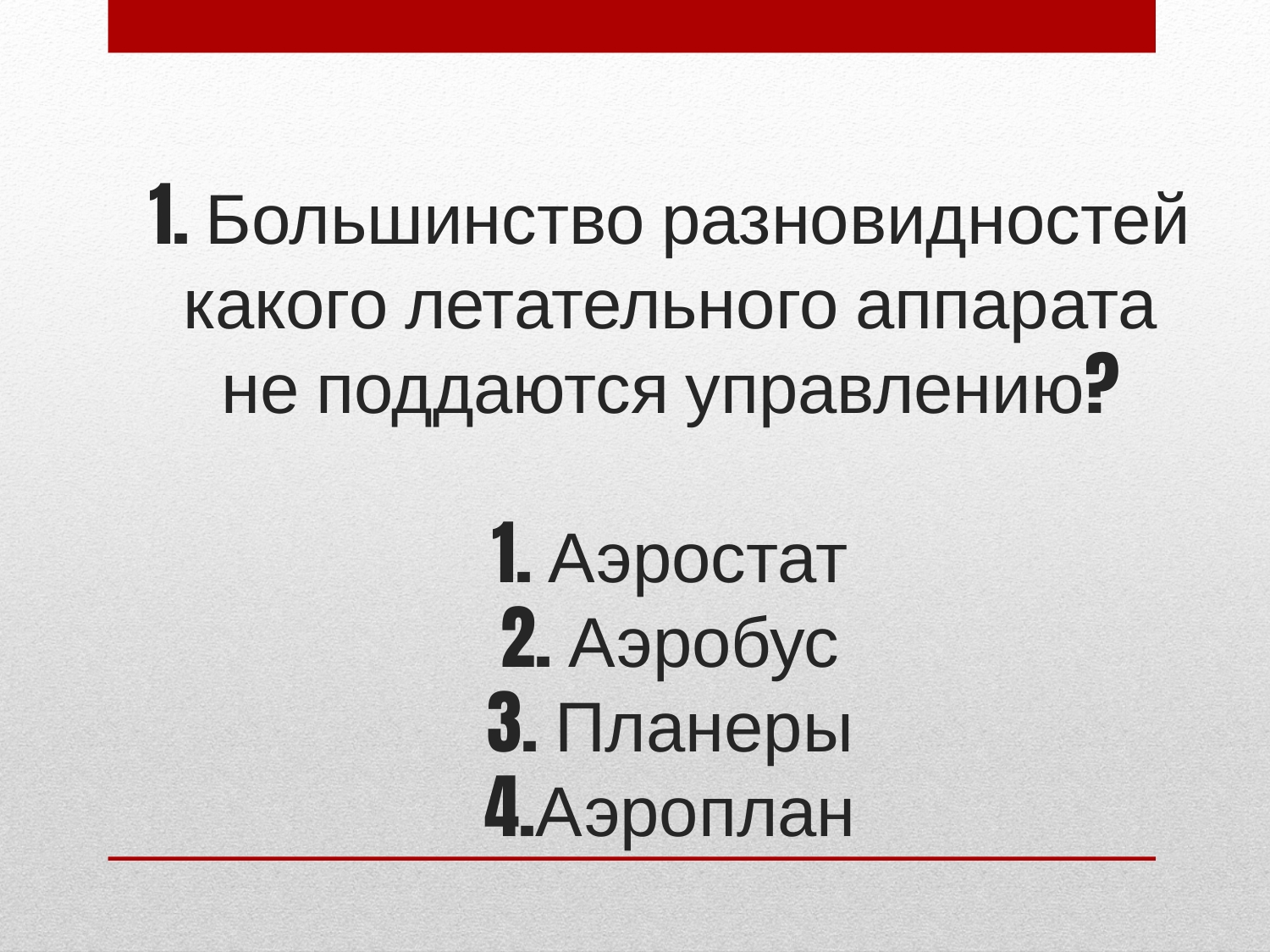

# 1. Большинство разновидностей какого летательного аппарата не поддаются управлению? 1. Аэростат 2. Аэробус 3. Планеры 4.Аэроплан